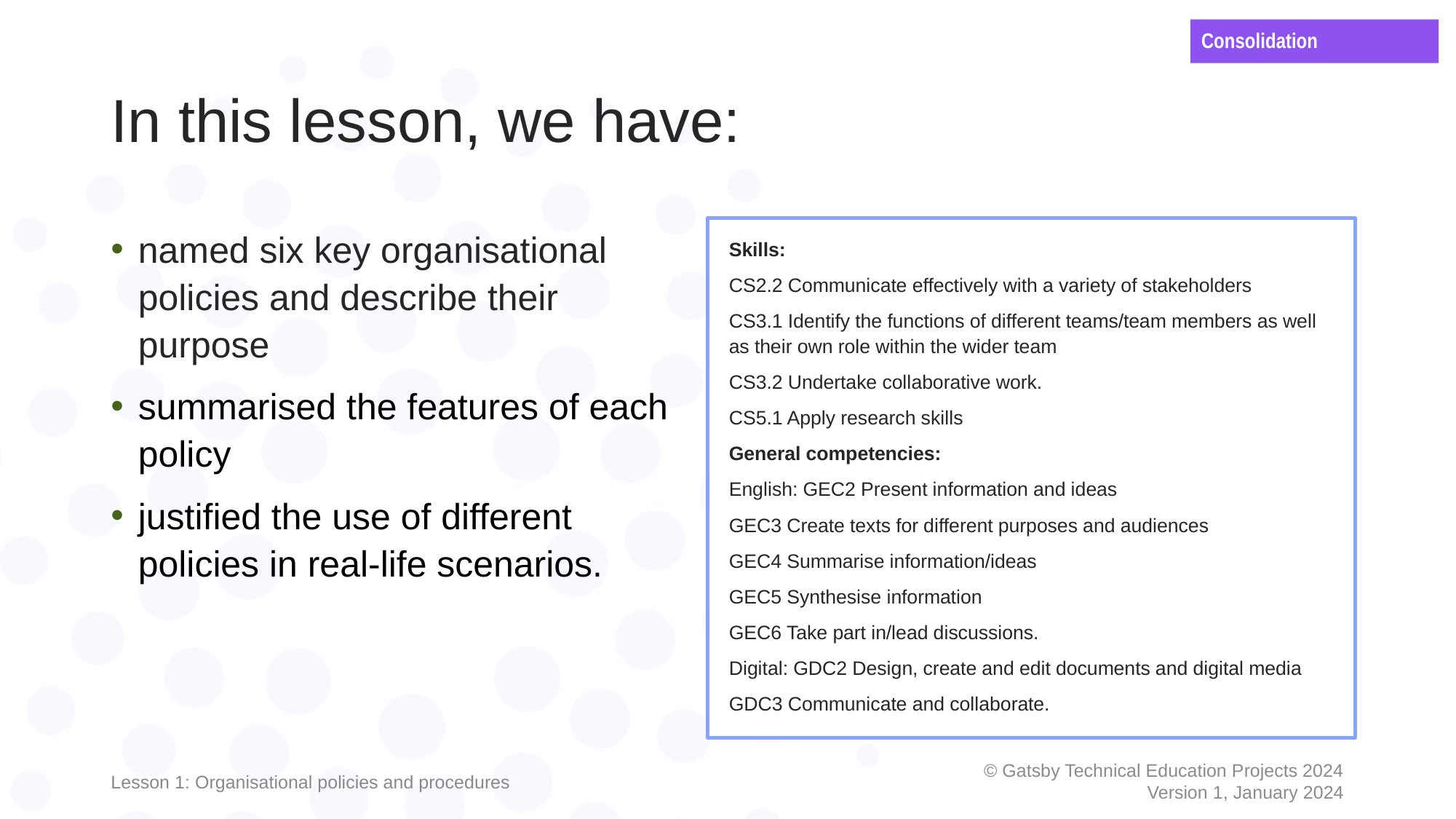

Consolidation
# In this lesson, we have:
named six key organisational policies and describe their purpose
summarised the features of each policy
justified the use of different policies in real-life scenarios.
Skills:
CS2.2 Communicate effectively with a variety of stakeholders
CS3.1 Identify the functions of different teams/team members as well as their own role within the wider team
CS3.2 Undertake collaborative work.
CS5.1 Apply research skills
General competencies:
English: GEC2 Present information and ideas
GEC3 Create texts for different purposes and audiences
GEC4 Summarise information/ideas
GEC5 Synthesise information
GEC6 Take part in/lead discussions.
Digital: GDC2 Design, create and edit documents and digital media
GDC3 Communicate and collaborate.
Lesson 1: Organisational policies and procedures